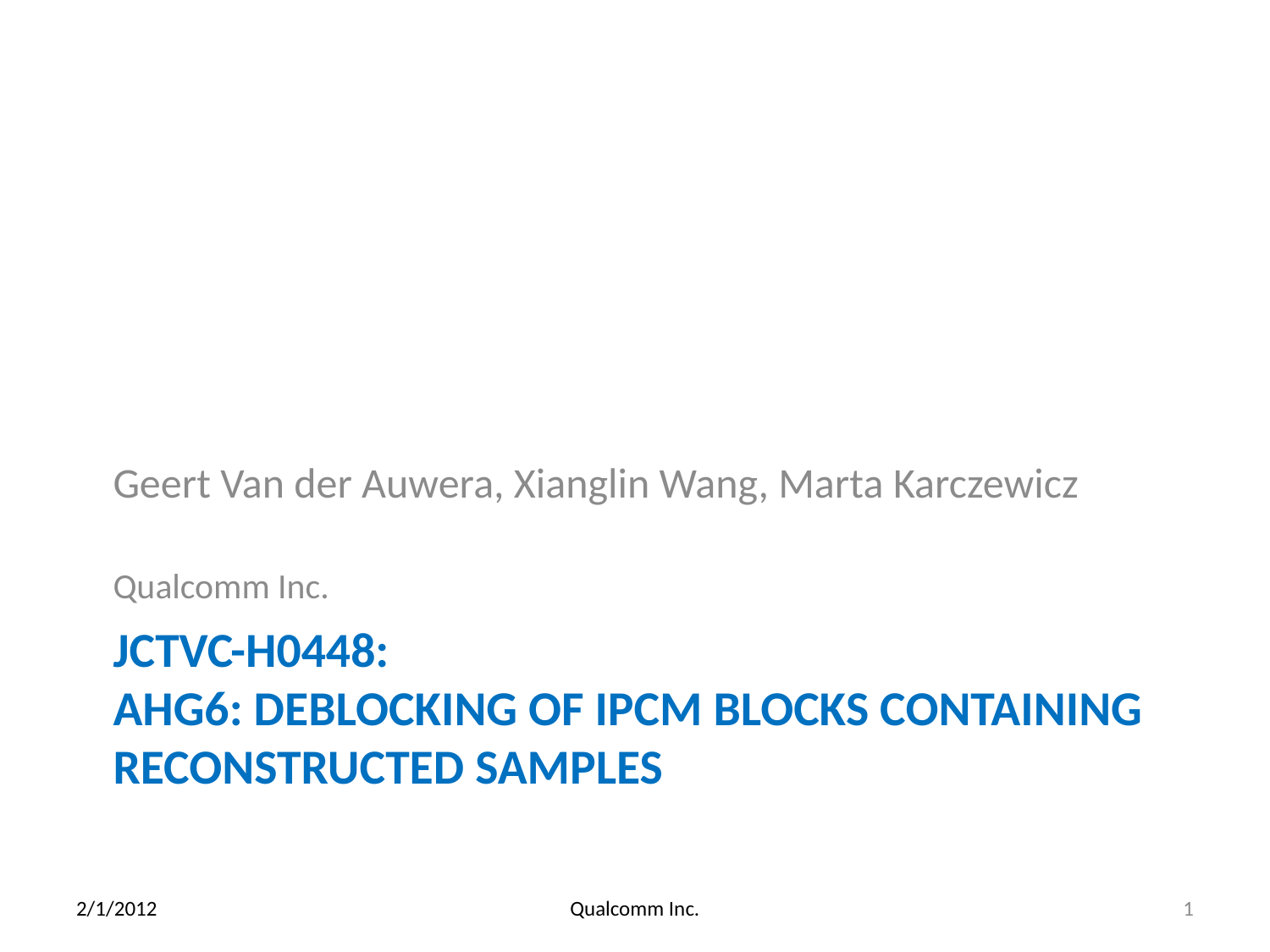

Geert Van der Auwera, Xianglin Wang, Marta Karczewicz

Qualcomm Inc.
# JCTVC-H0448: AHG6: Deblocking of IPCM Blocks Containing Reconstructed Samples
2/1/2012
Qualcomm Inc.
1